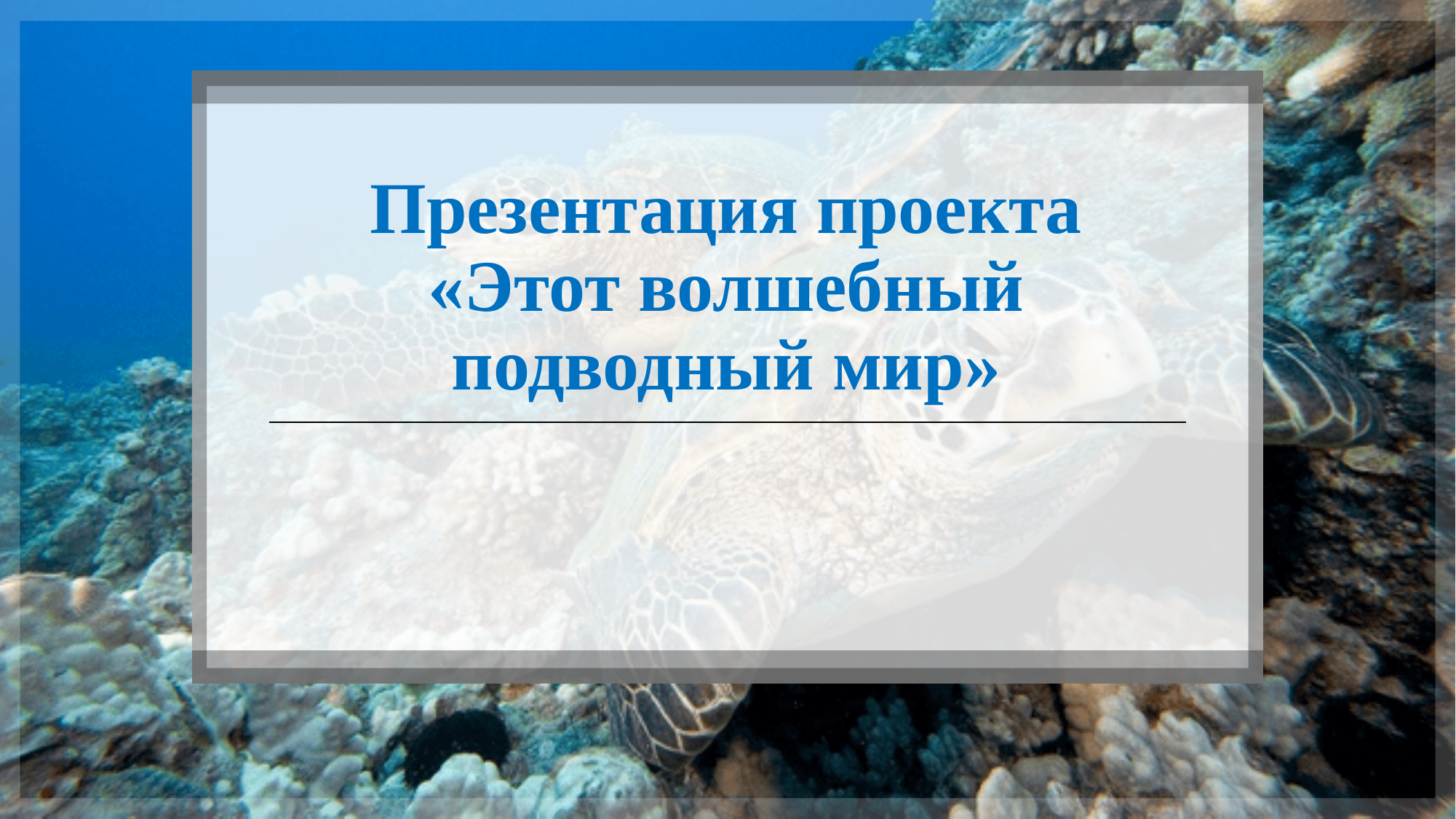

# Презентация проекта «Этот волшебный подводный мир»